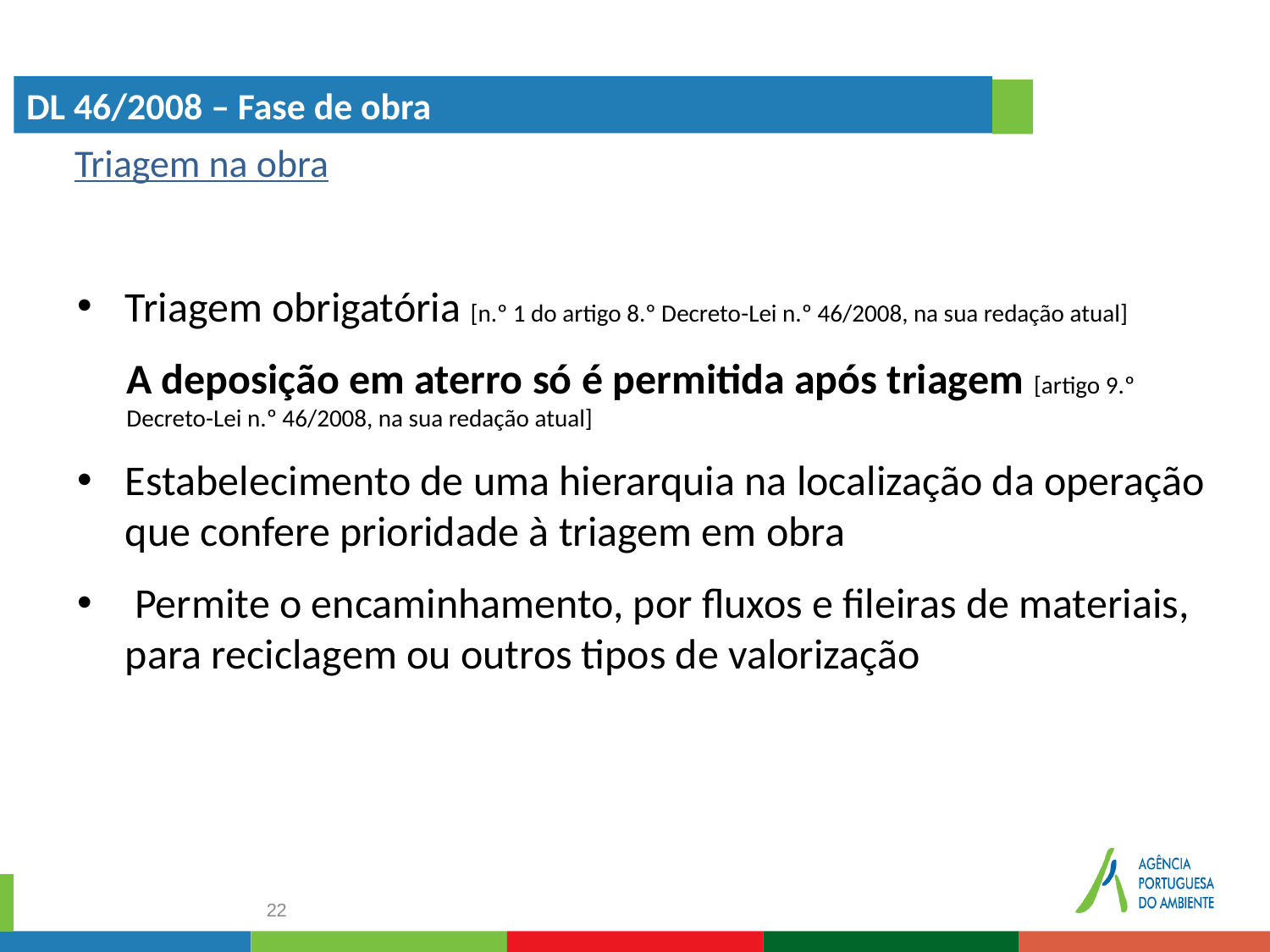

DL 46/2008 – Fase de obra

Triagem na obra
Triagem obrigatória [n.º 1 do artigo 8.º Decreto-Lei n.º 46/2008, na sua redação atual]
A deposição em aterro só é permitida após triagem [artigo 9.º Decreto-Lei n.º 46/2008, na sua redação atual]
Estabelecimento de uma hierarquia na localização da operação que confere prioridade à triagem em obra
 Permite o encaminhamento, por fluxos e fileiras de materiais, para reciclagem ou outros tipos de valorização

22